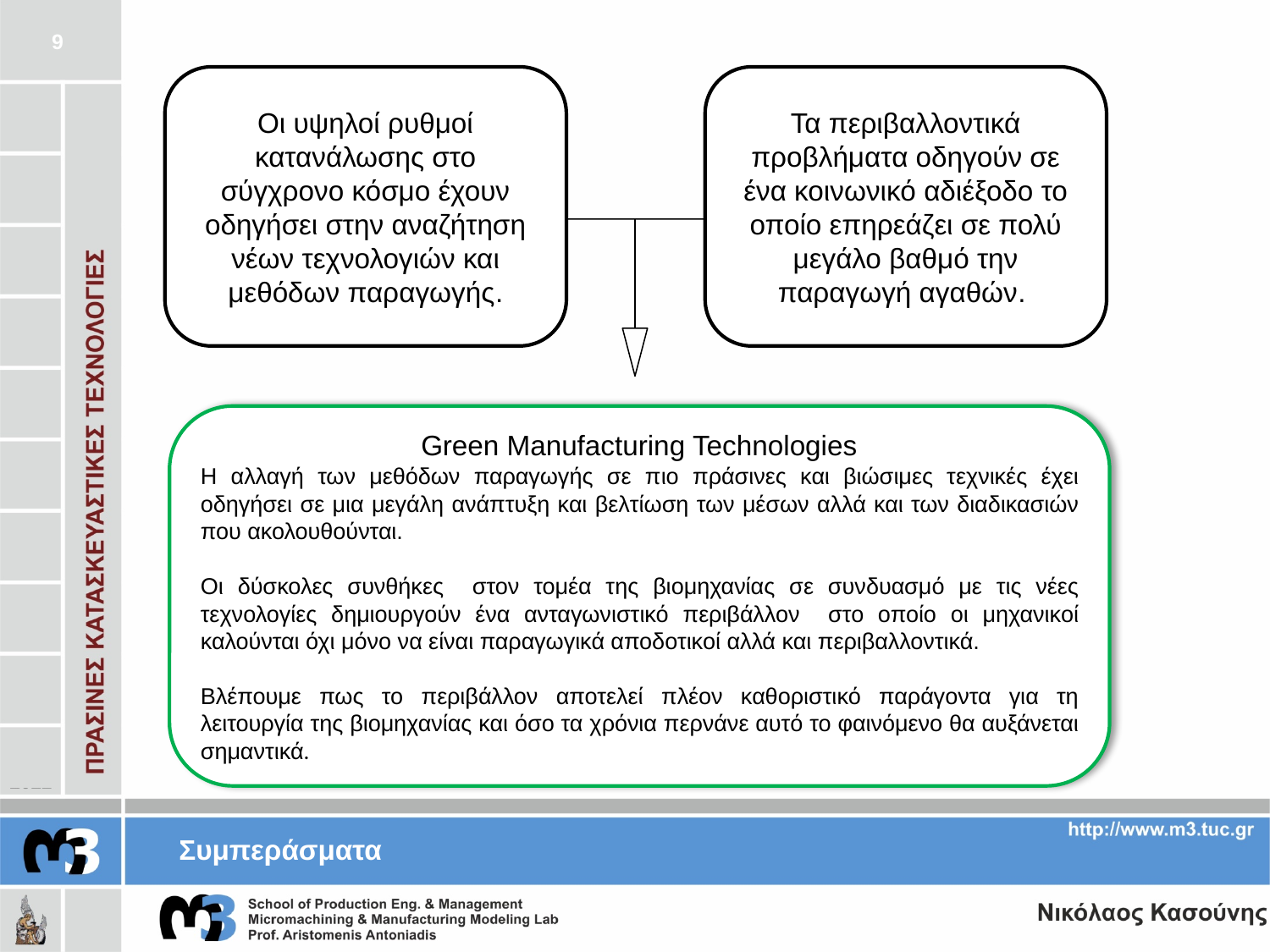

9

Οι υψηλοί ρυθμοί κατανάλωσης στο σύγχρονο κόσμο έχουν οδηγήσει στην αναζήτηση νέων τεχνολογιών και μεθόδων παραγωγής.

Τα περιβαλλοντικά προβλήματα οδηγούν σε ένα κοινωνικό αδιέξοδο το οποίο επηρεάζει σε πολύ μεγάλο βαθμό την παραγωγή αγαθών.

Green Manufacturing Technologies
Η αλλαγή των μεθόδων παραγωγής σε πιο πράσινες και βιώσιμες τεχνικές έχει οδηγήσει σε μια μεγάλη ανάπτυξη και βελτίωση των μέσων αλλά και των διαδικασιών που ακολουθούνται.

Οι δύσκολες συνθήκες  στον τομέα της βιομηχανίας σε συνδυασμό με τις νέες τεχνολογίες δημιουργούν ένα ανταγωνιστικό περιβάλλον  στο οποίο οι μηχανικοί καλούνται όχι μόνο να είναι παραγωγικά αποδοτικοί αλλά και περιβαλλοντικά.

Βλέπουμε πως το περιβάλλον αποτελεί πλέον καθοριστικό παράγοντα για τη λειτουργία της βιομηχανίας και όσο τα χρόνια περνάνε αυτό το φαινόμενο θα αυξάνεται σημαντικά.

Συμπεράσματα